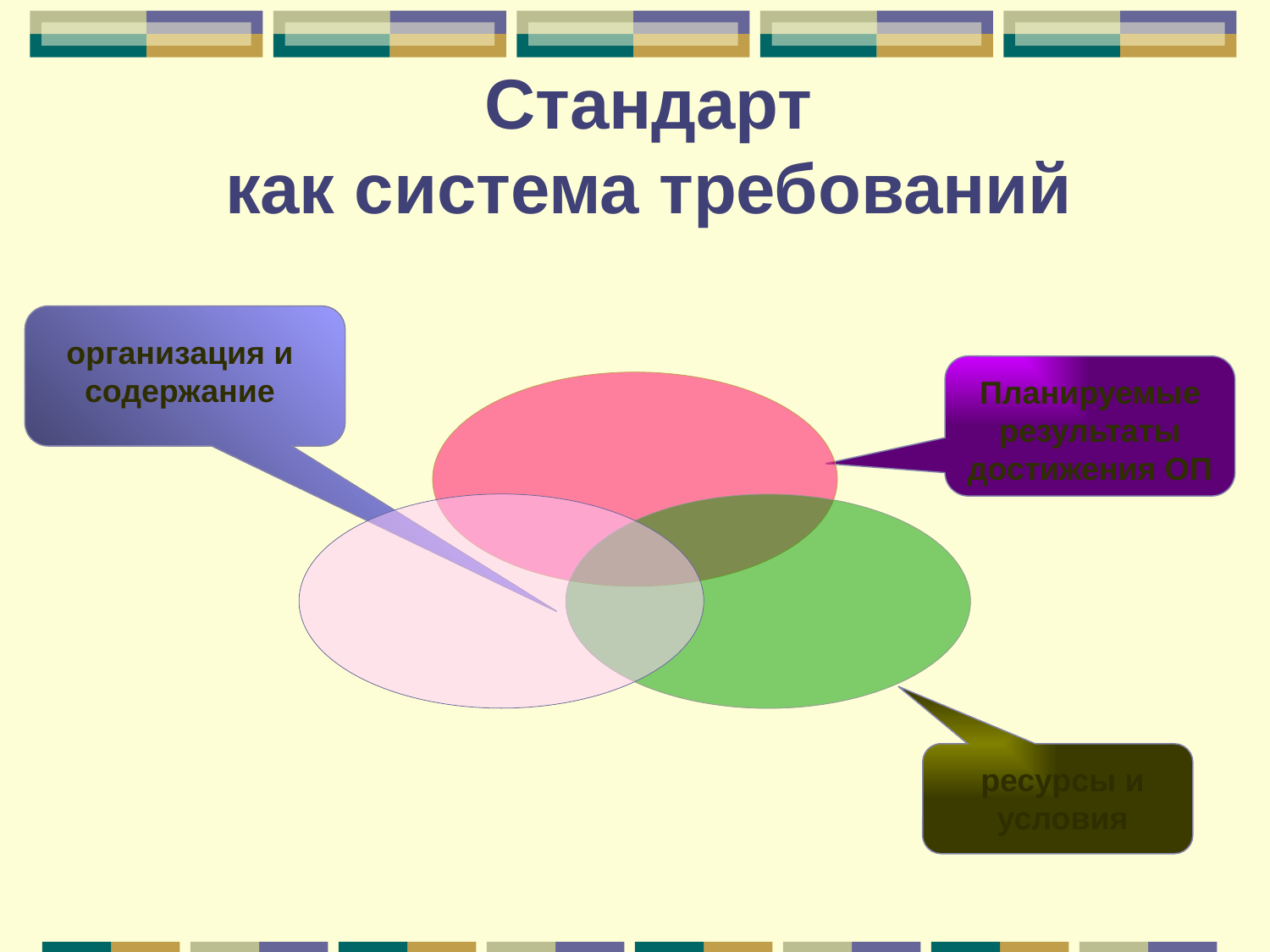

# Стандарт как система требований

организация и
содержание

Планируемые результаты достижения ОП

ресурсы и условия